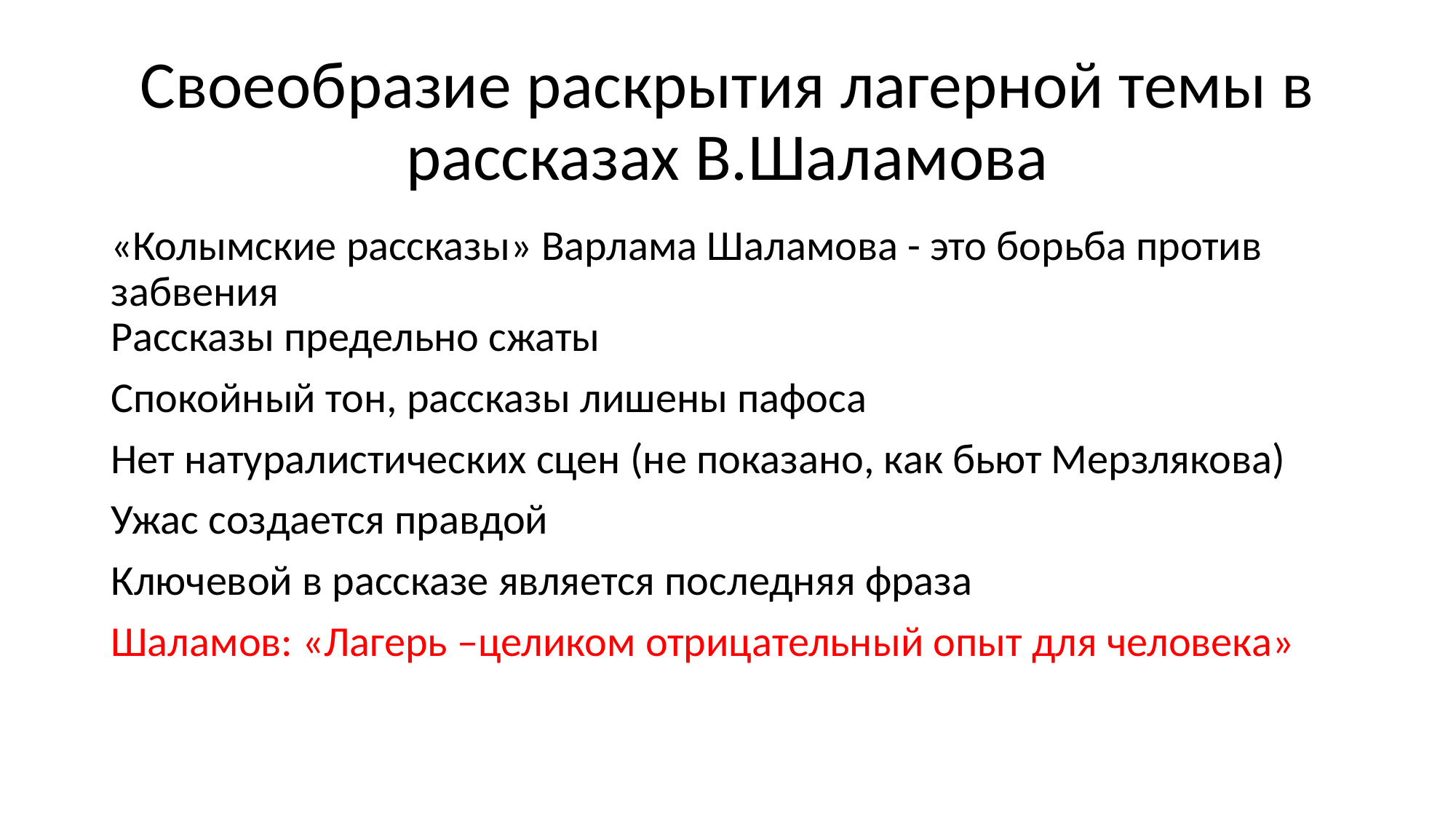

# Своеобразие раскрытия лагерной темы в рассказах В.Шаламова
«Колымские рассказы» Варлама Шаламова - это борьба против забвения
Рассказы предельно сжаты
Спокойный тон, рассказы лишены пафоса
Нет натуралистических сцен (не показано, как бьют Мерзлякова)
Ужас создается правдой
Ключевой в рассказе является последняя фраза
Шаламов: «Лагерь –целиком отрицательный опыт для человека»